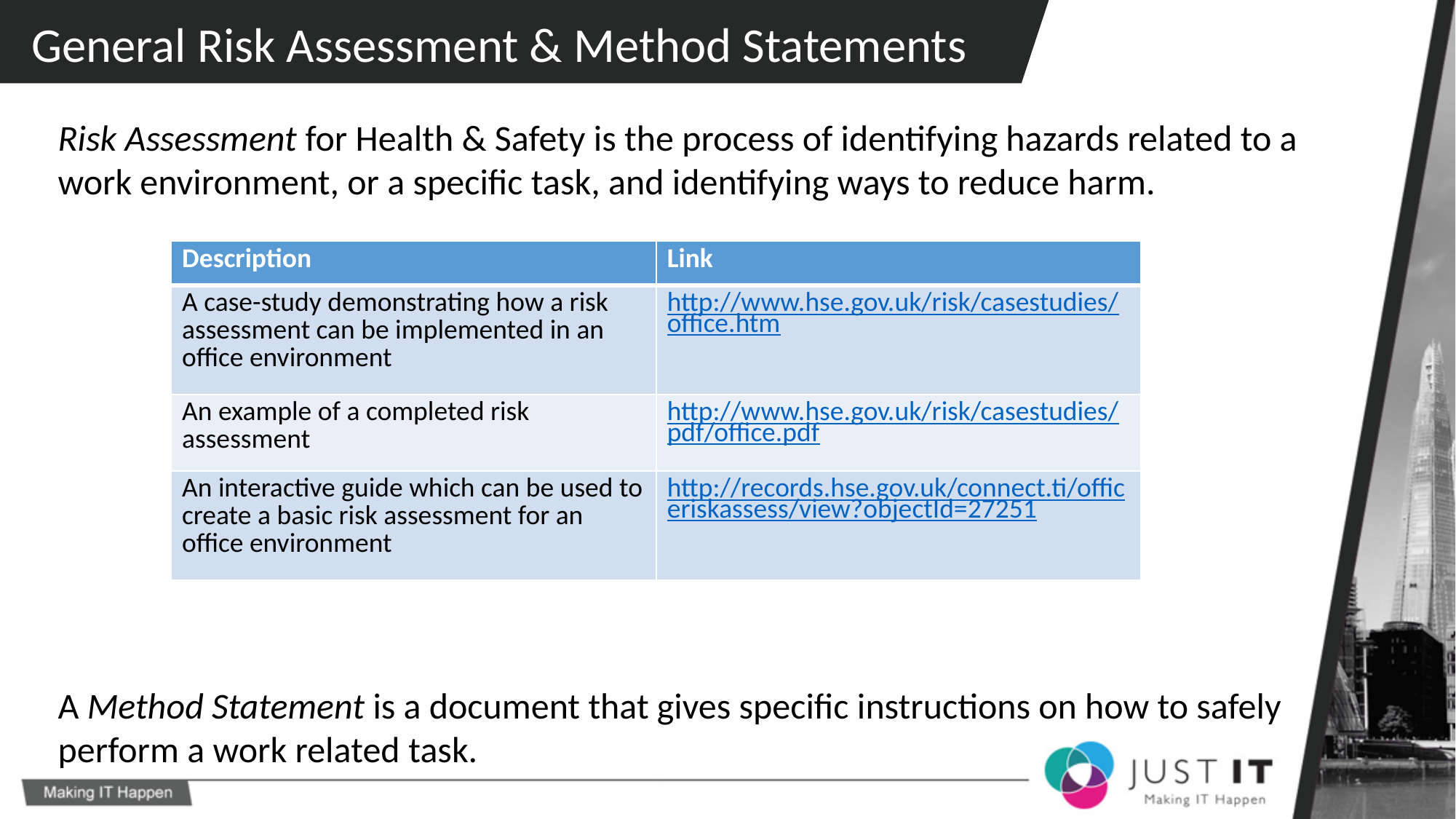

General Risk Assessment & Method Statements
Risk Assessment for Health & Safety is the process of identifying hazards related to a work environment, or a specific task, and identifying ways to reduce harm.

A Method Statement is a document that gives specific instructions on how to safely perform a work related task.
| Description | Link |
| --- | --- |
| A case-study demonstrating how a risk assessment can be implemented in an office environment | http://www.hse.gov.uk/risk/casestudies/office.htm |
| An example of a completed risk assessment | http://www.hse.gov.uk/risk/casestudies/pdf/office.pdf |
| An interactive guide which can be used to create a basic risk assessment for an office environment | http://records.hse.gov.uk/connect.ti/officeriskassess/view?objectId=27251 |